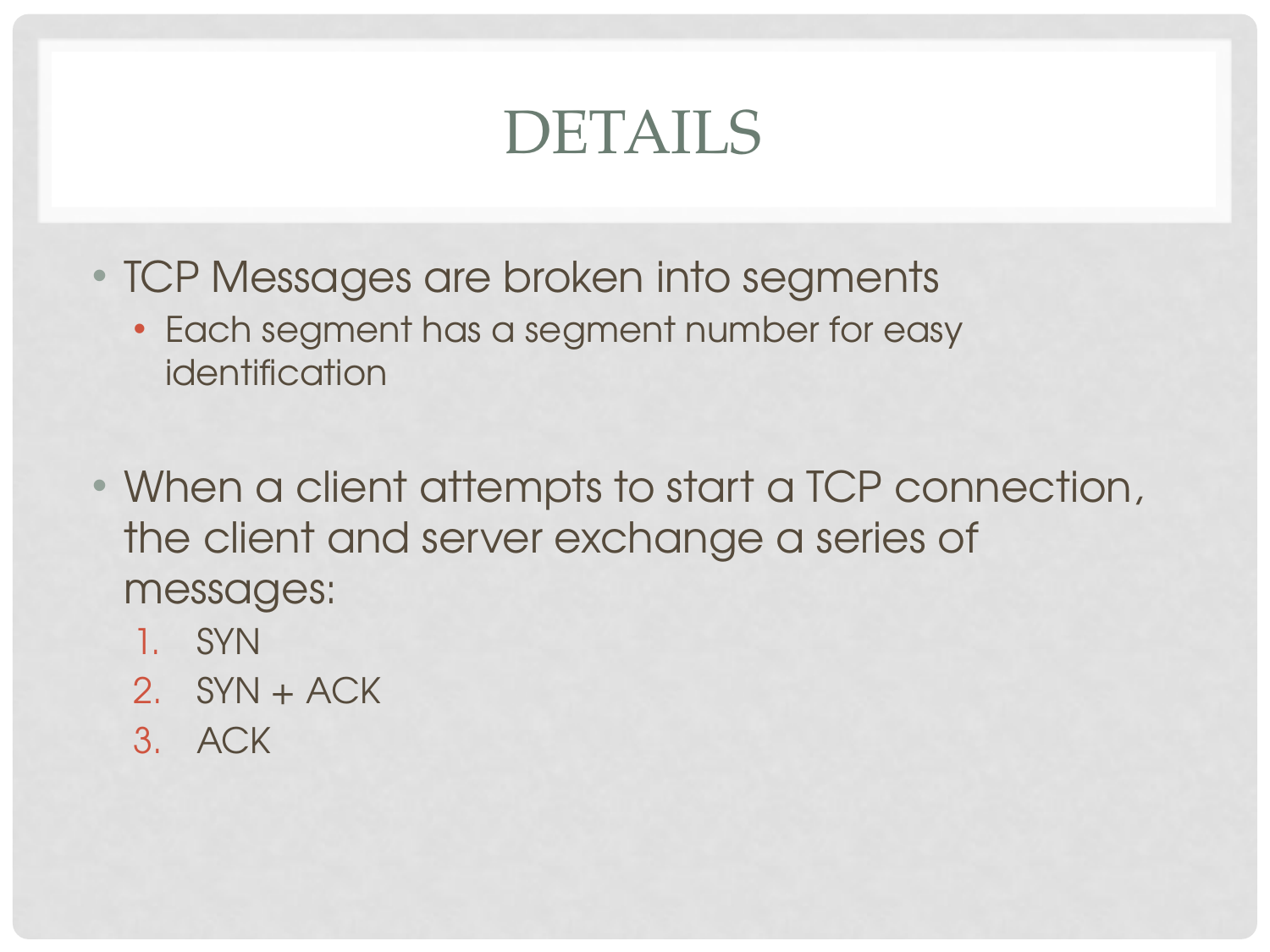

# details
TCP Messages are broken into segments
Each segment has a segment number for easy identification

When a client attempts to start a TCP connection, the client and server exchange a series of messages:
SYN
SYN + ACK
ACK